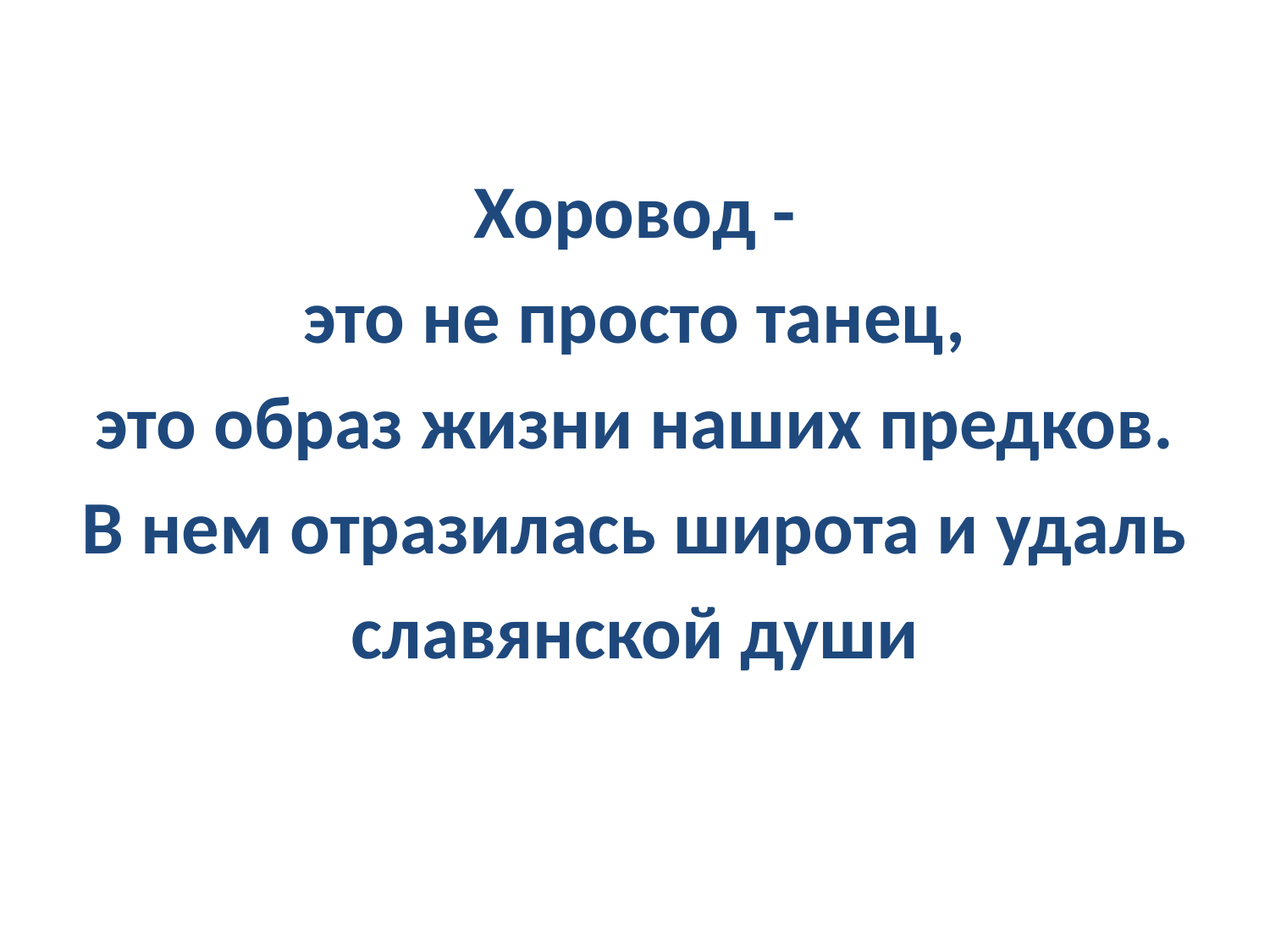

Хоровод -
это не просто танец,
это образ жизни наших предков.
В нем отразилась широта и удаль
славянской души